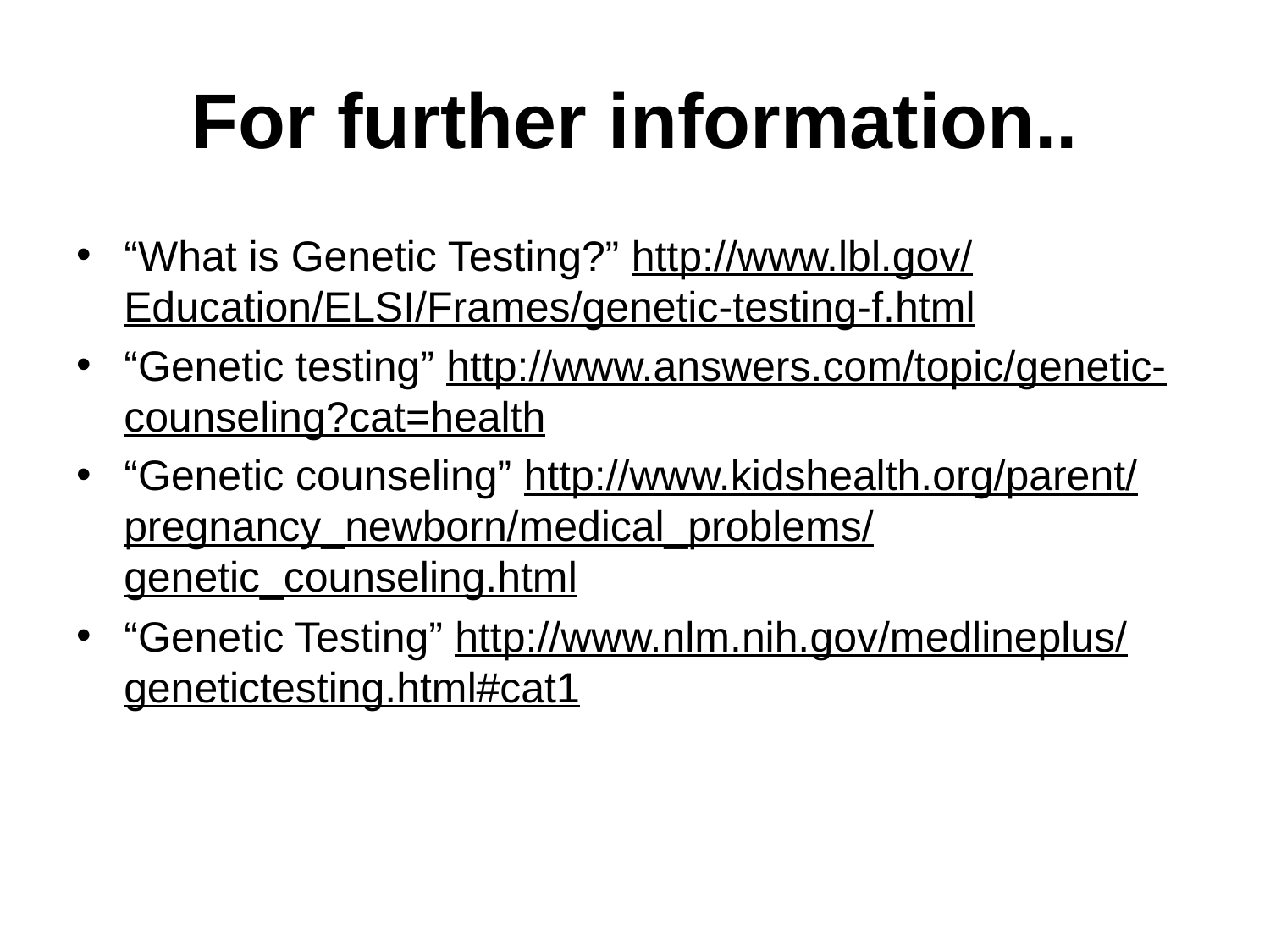

# For further information..
“What is Genetic Testing?” http://www.lbl.gov/Education/ELSI/Frames/genetic-testing-f.html
“Genetic testing” http://www.answers.com/topic/genetic-counseling?cat=health
“Genetic counseling” http://www.kidshealth.org/parent/pregnancy_newborn/medical_problems/genetic_counseling.html
“Genetic Testing” http://www.nlm.nih.gov/medlineplus/genetictesting.html#cat1